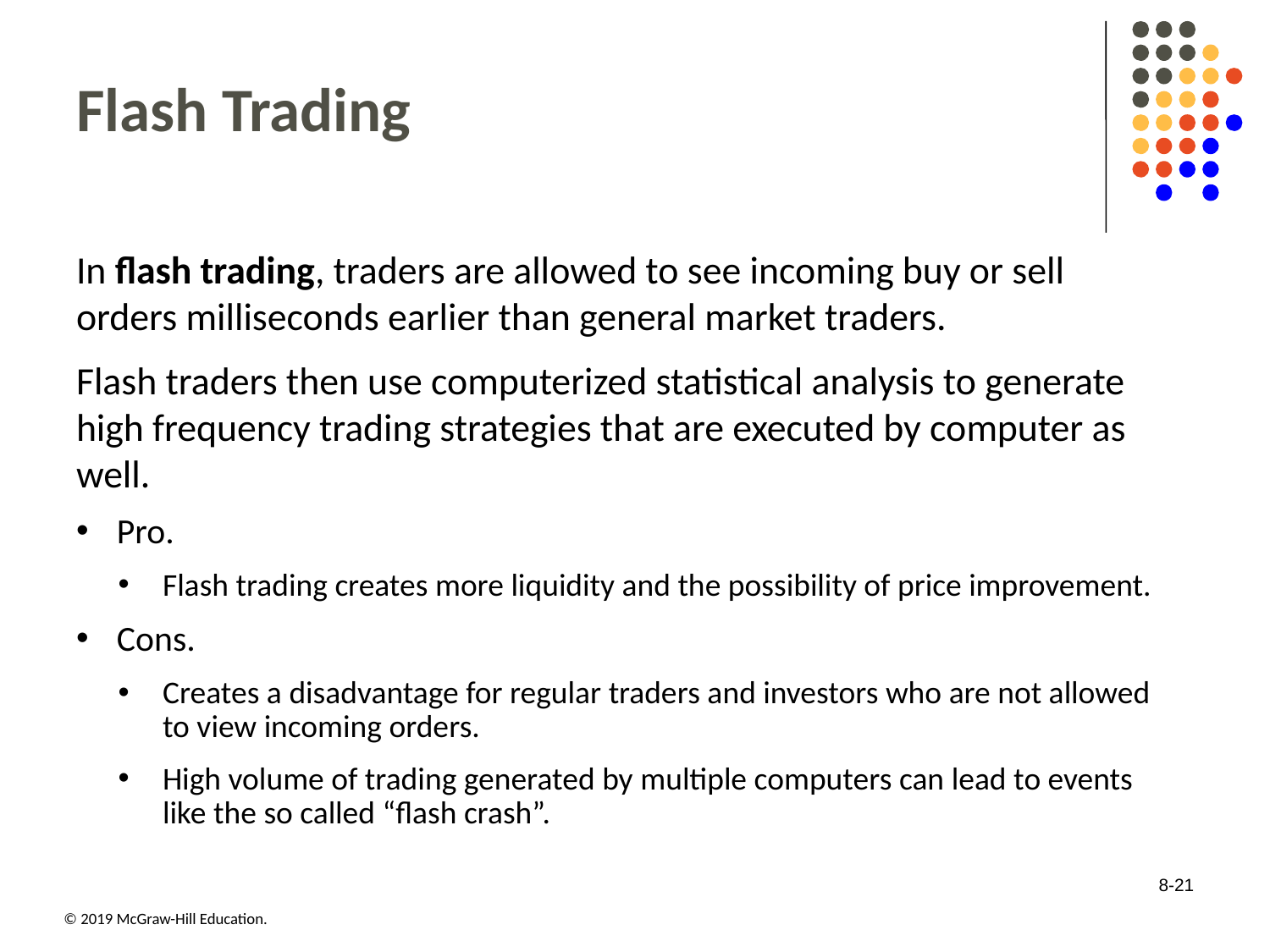

# Flash Trading
In flash trading, traders are allowed to see incoming buy or sell orders milliseconds earlier than general market traders.
Flash traders then use computerized statistical analysis to generate high frequency trading strategies that are executed by computer as well.
Pro.
Flash trading creates more liquidity and the possibility of price improvement.
Cons.
Creates a disadvantage for regular traders and investors who are not allowed to view incoming orders.
High volume of trading generated by multiple computers can lead to events like the so called “flash crash”.
8-21